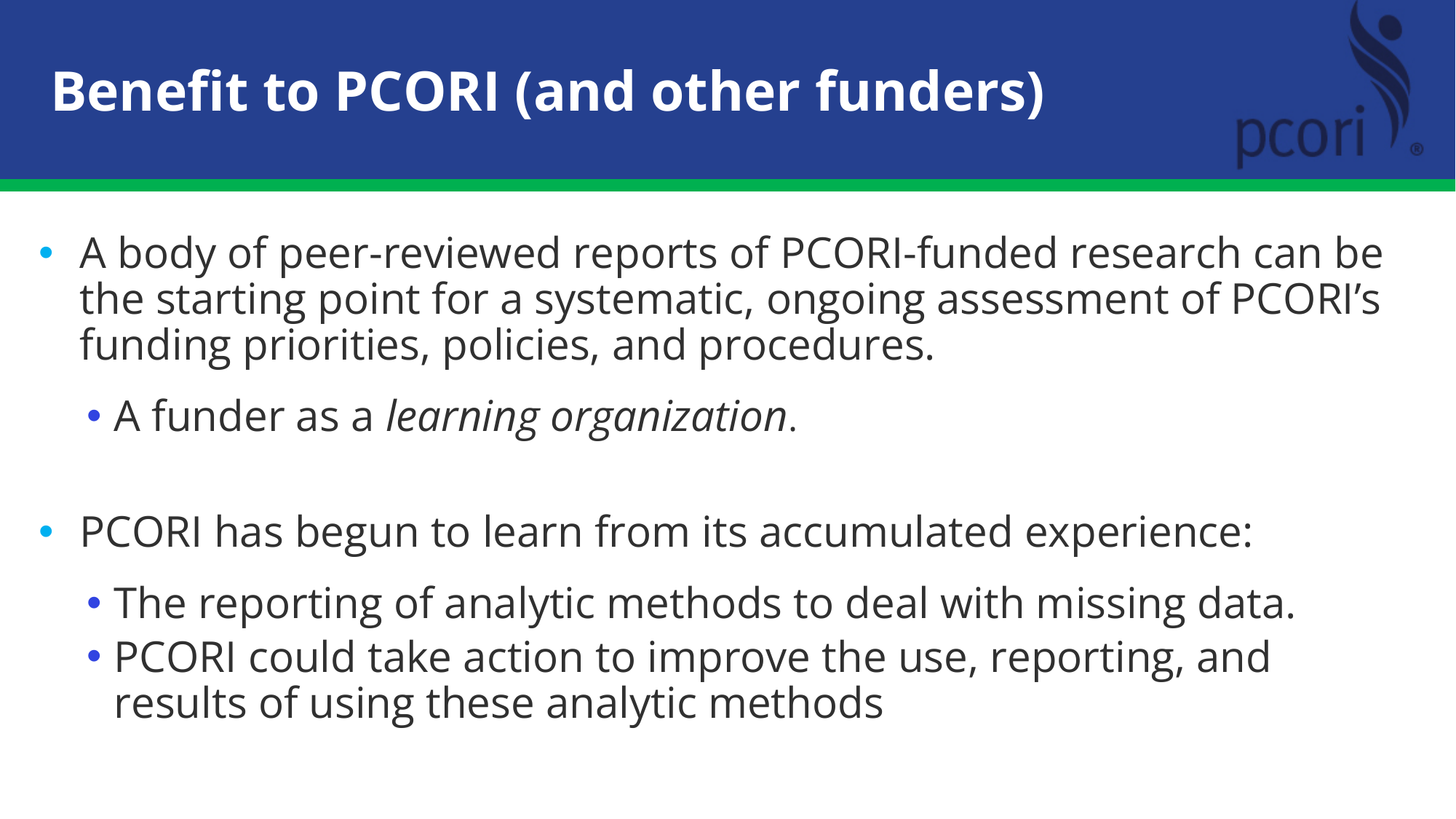

Benefit to PCORI (and other funders)
A body of peer-reviewed reports of PCORI-funded research can be the starting point for a systematic, ongoing assessment of PCORI’s funding priorities, policies, and procedures.
A funder as a learning organization.

PCORI has begun to learn from its accumulated experience:
The reporting of analytic methods to deal with missing data.
PCORI could take action to improve the use, reporting, and results of using these analytic methods